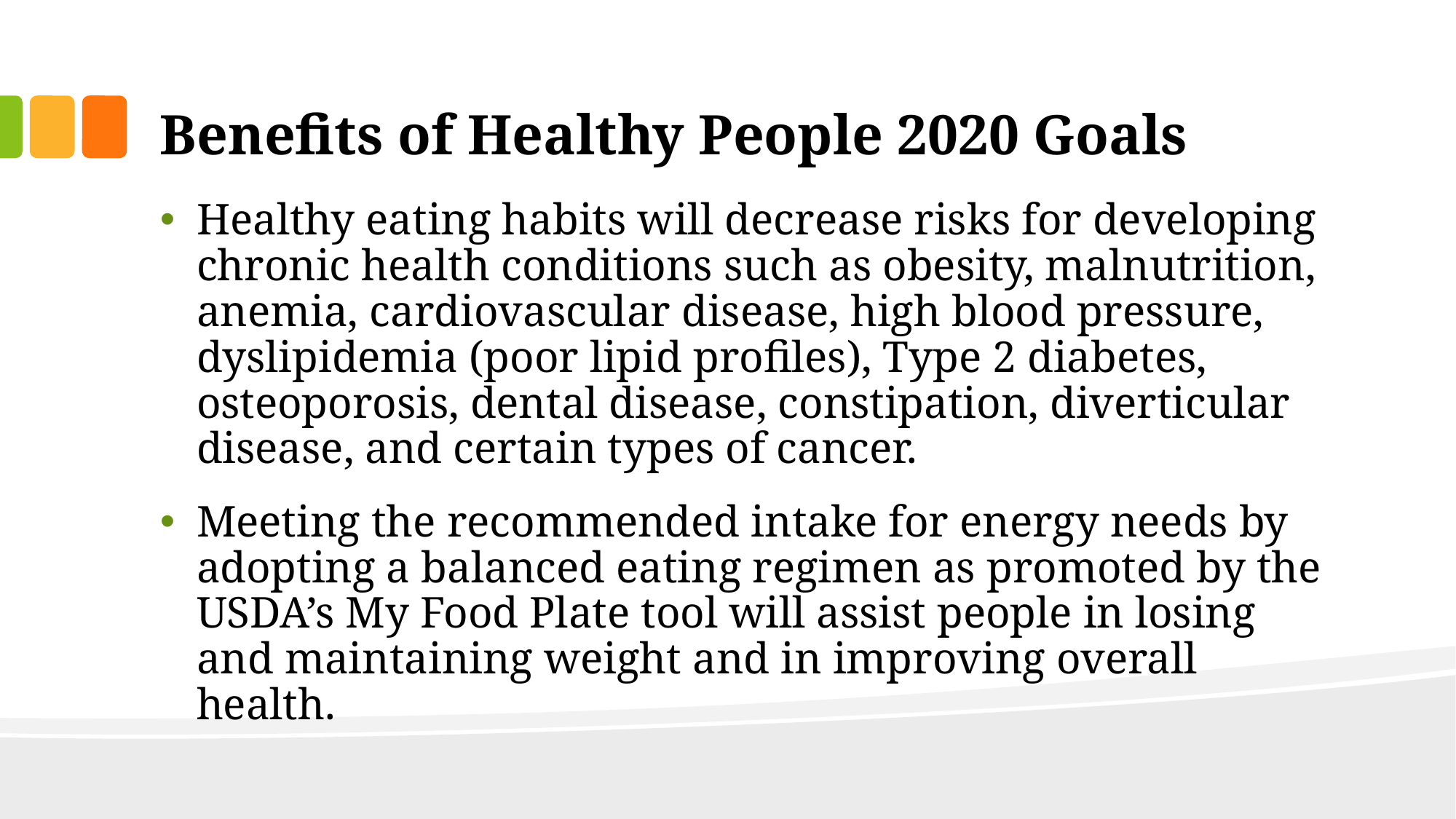

# Benefits of Healthy People 2020 Goals
Healthy eating habits will decrease risks for developing chronic health conditions such as obesity, malnutrition, anemia, cardiovascular disease, high blood pressure, dyslipidemia (poor lipid profiles), Type 2 diabetes, osteoporosis, dental disease, constipation, diverticular disease, and certain types of cancer.
Meeting the recommended intake for energy needs by adopting a balanced eating regimen as promoted by the USDA’s My Food Plate tool will assist people in losing and maintaining weight and in improving overall health.